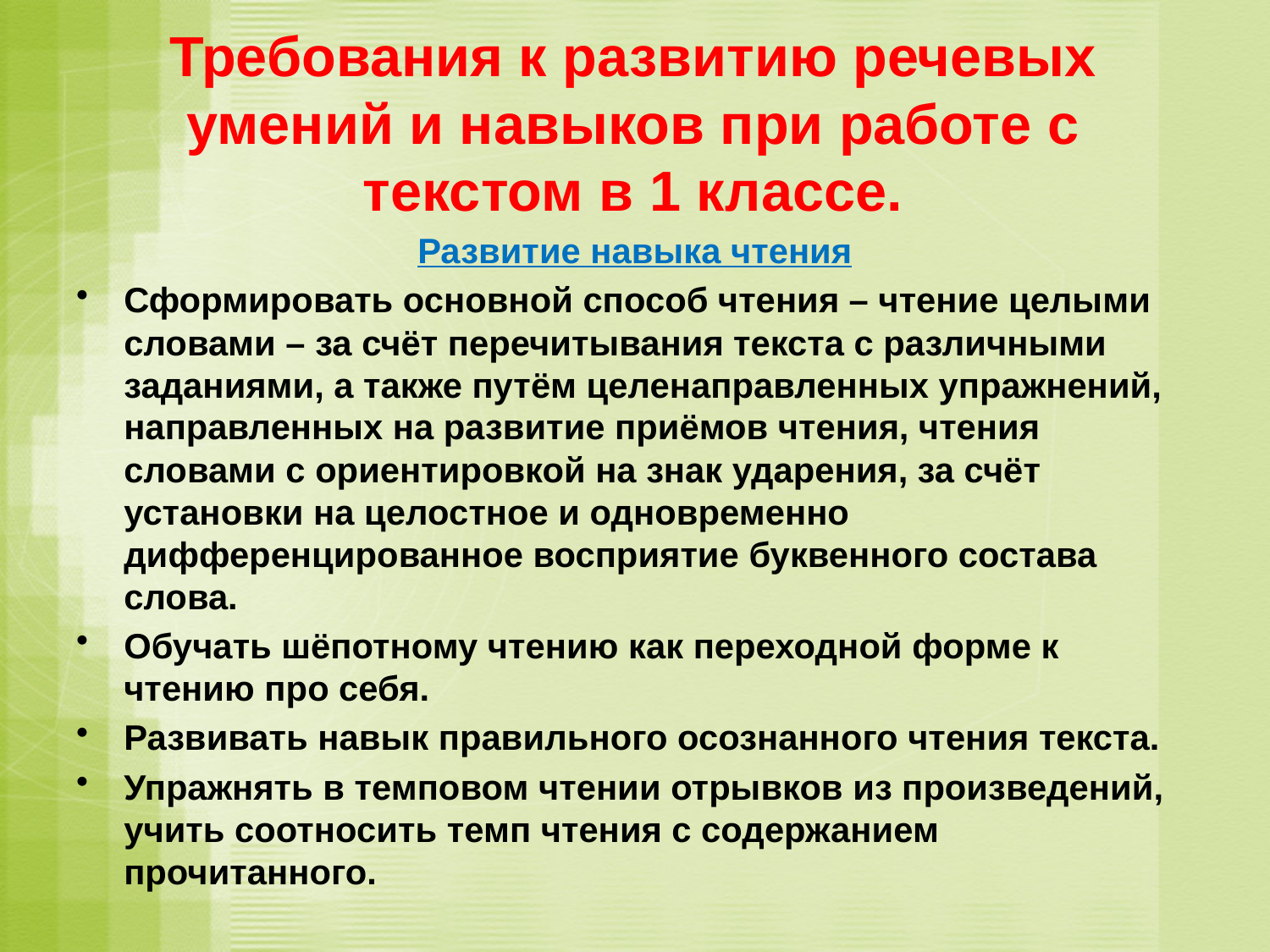

# Требования к развитию речевых умений и навыков при работе с текстом в 1 классе.
Развитие навыка чтения
Сформировать основной способ чтения – чтение целыми словами – за счёт перечитывания текста с различными заданиями, а также путём целенаправленных упражнений, направленных на развитие приёмов чтения, чтения словами с ориентировкой на знак ударения, за счёт установки на целостное и одновременно дифференцированное восприятие буквенного состава слова.
Обучать шёпотному чтению как переходной форме к чтению про себя.
Развивать навык правильного осознанного чтения текста.
Упражнять в темповом чтении отрывков из произведений, учить соотносить темп чтения с содержанием прочитанного.